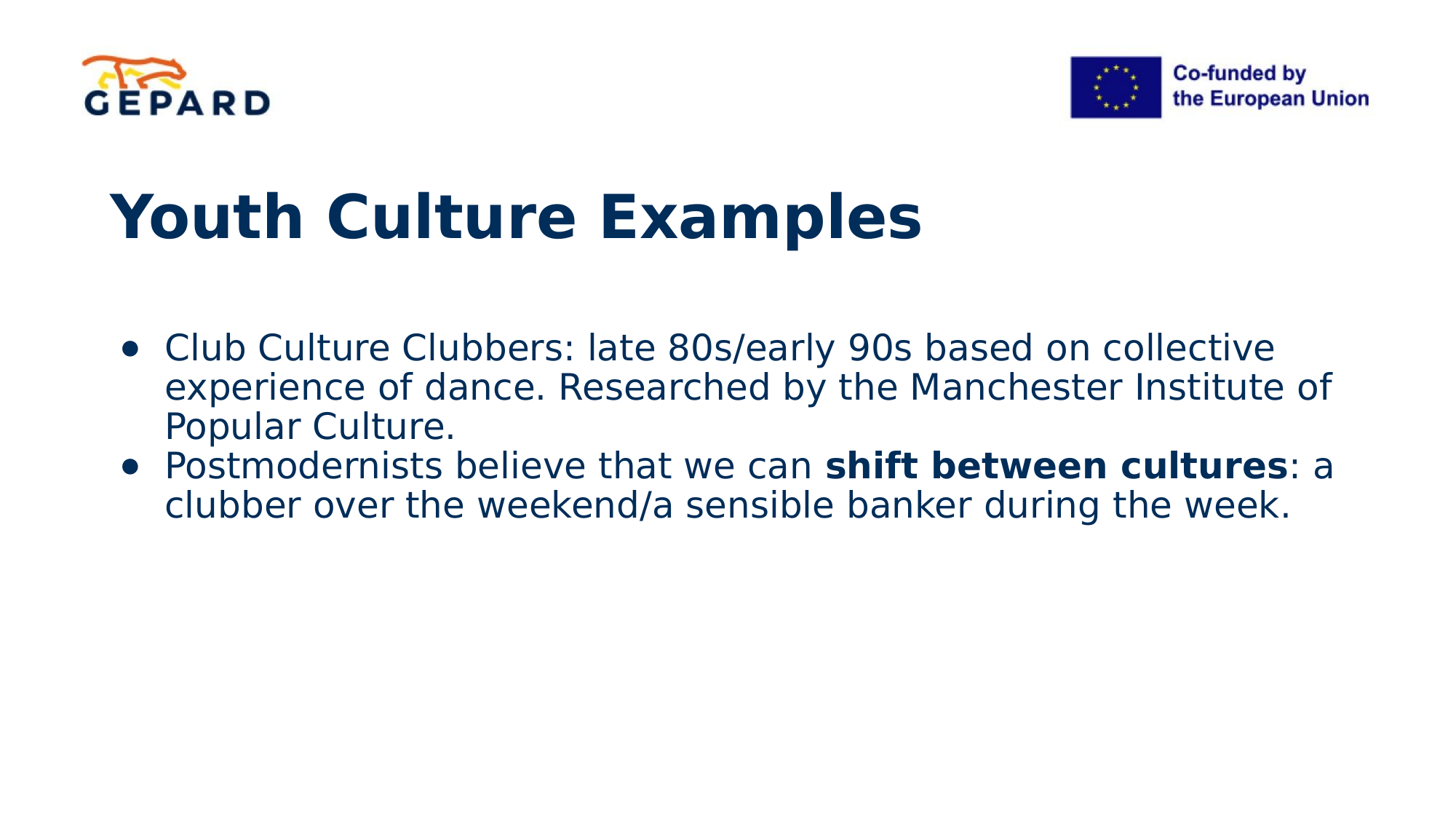

# Youth Culture Examples
Club Culture Clubbers: late 80s/early 90s based on collective experience of dance. Researched by the Manchester Institute of Popular Culture.
Postmodernists believe that we can shift between cultures: a clubber over the weekend/a sensible banker during the week.